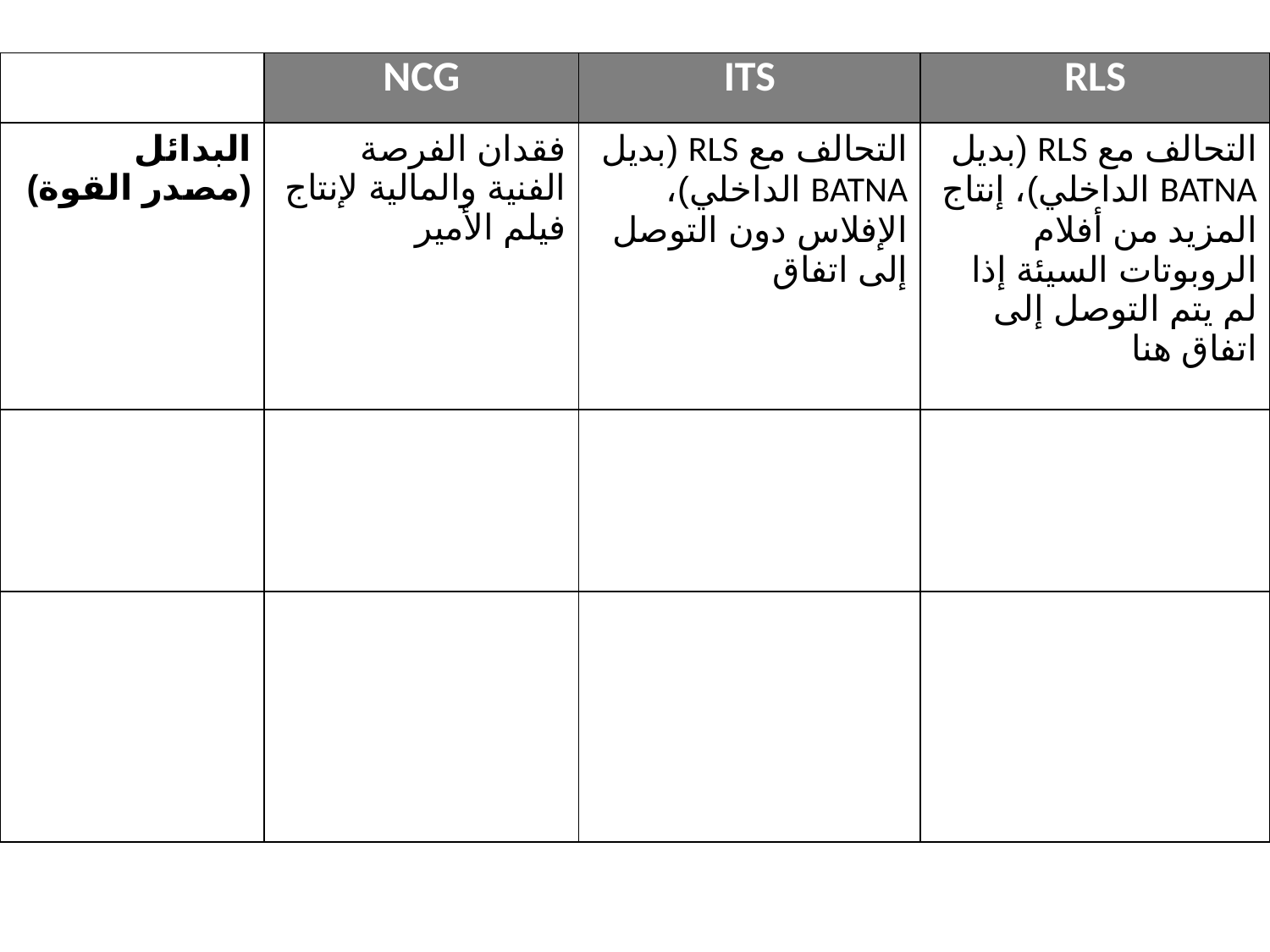

|  | NCG | ITS | RLS |
| --- | --- | --- | --- |
| البدائل (مصدر القوة) | فقدان الفرصة الفنية والمالية لإنتاج فيلم الأمير | التحالف مع RLS (بديل BATNA الداخلي)، الإفلاس دون التوصل إلى اتفاق | التحالف مع RLS (بديل BATNA الداخلي)، إنتاج المزيد من أفلام الروبوتات السيئة إذا لم يتم التوصل إلى اتفاق هنا |
| الآراء حول الأرباح | تعتبر ارتفاع نسبة الأرباح إلى NCG أمرًا عادلًا | تستميت للحصول على أعلى نسبة ممكنة من الأرباح | منفتحة لتقاسم الأرباح إذا تمت صناعة الفيلم وتمويله بشكل مشترك |
| الآراء حول تمويل الفيلم | الأفضل أن تدفع لشركة ITS وRLS 1% من الأرباح لكل منهما مقابل الحقوق وتصنع الفيلم بمفردها | تريد تقليل الاستثمار المالي قدر الإمكان، ولكن يمكن أن يصل إلى 50 مليون دولار | ترغب في تمويل الفيلم وتستطيع تمويله |